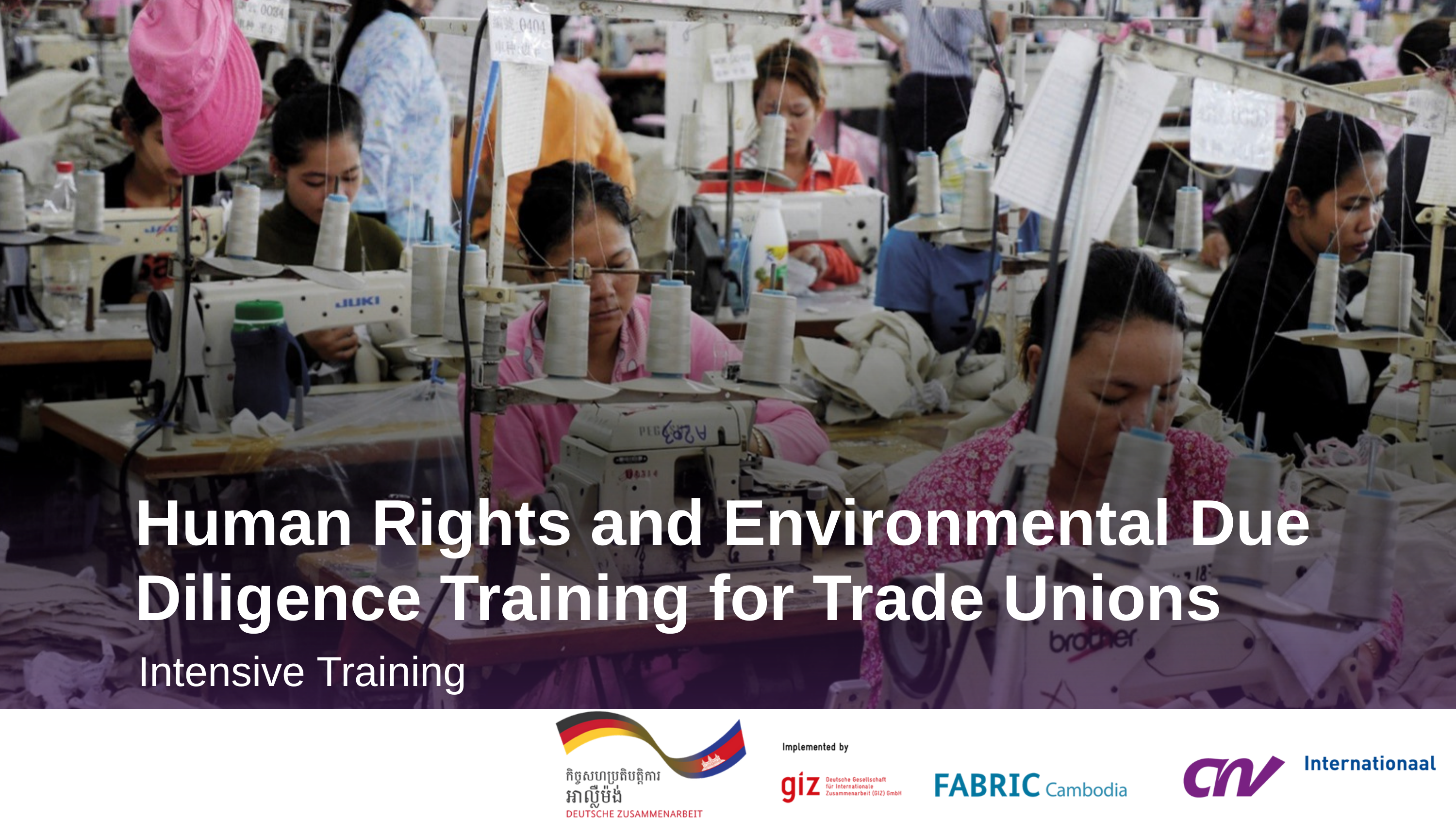

Human Rights and Environmental Due Diligence Training for Trade Unions
Intensive Training